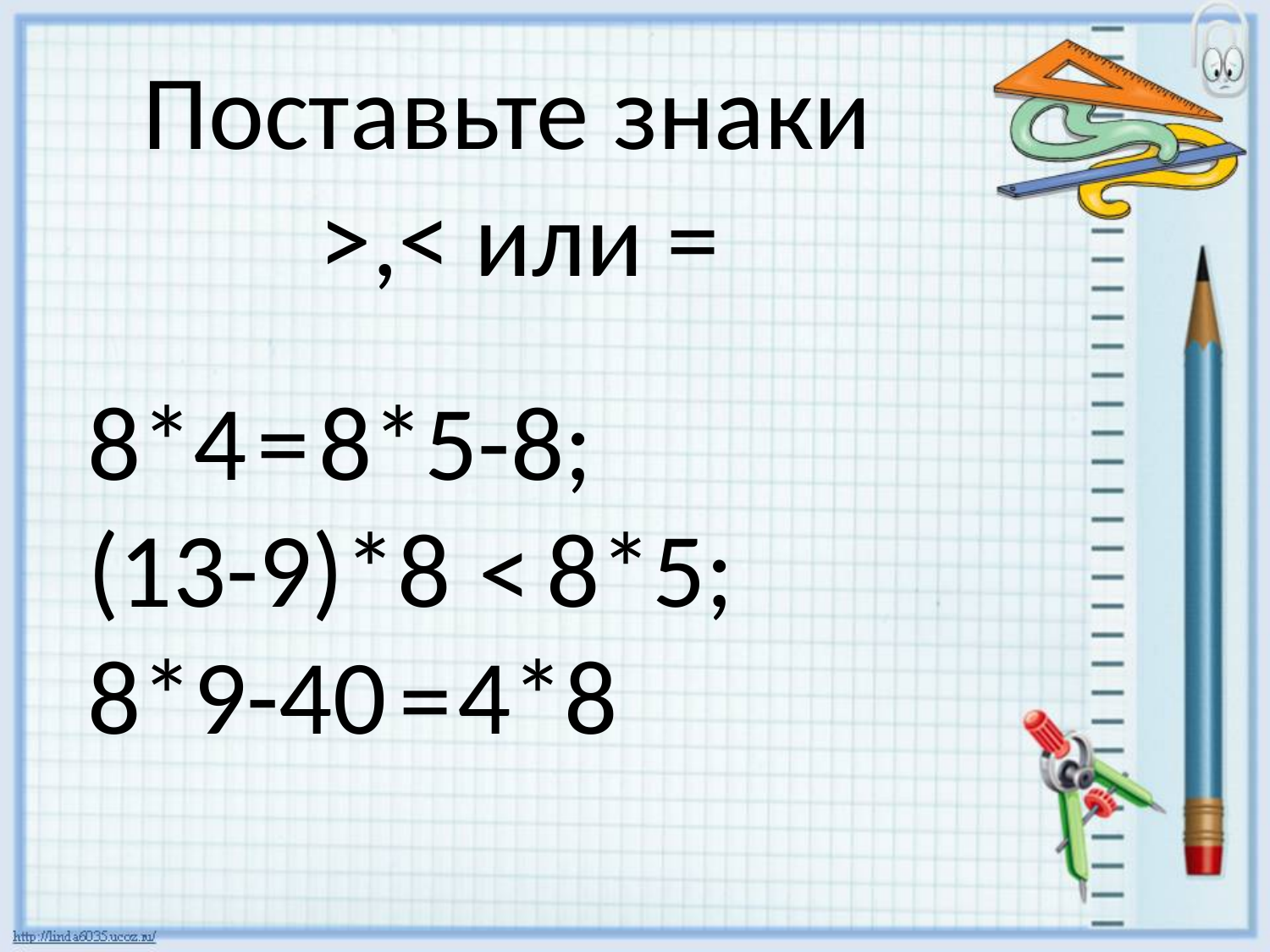

Поставьте знаки
>,< или =
=
8*4   8*5-8;
(13-9)*8    8*5;
8*9-40   4*8
<
=